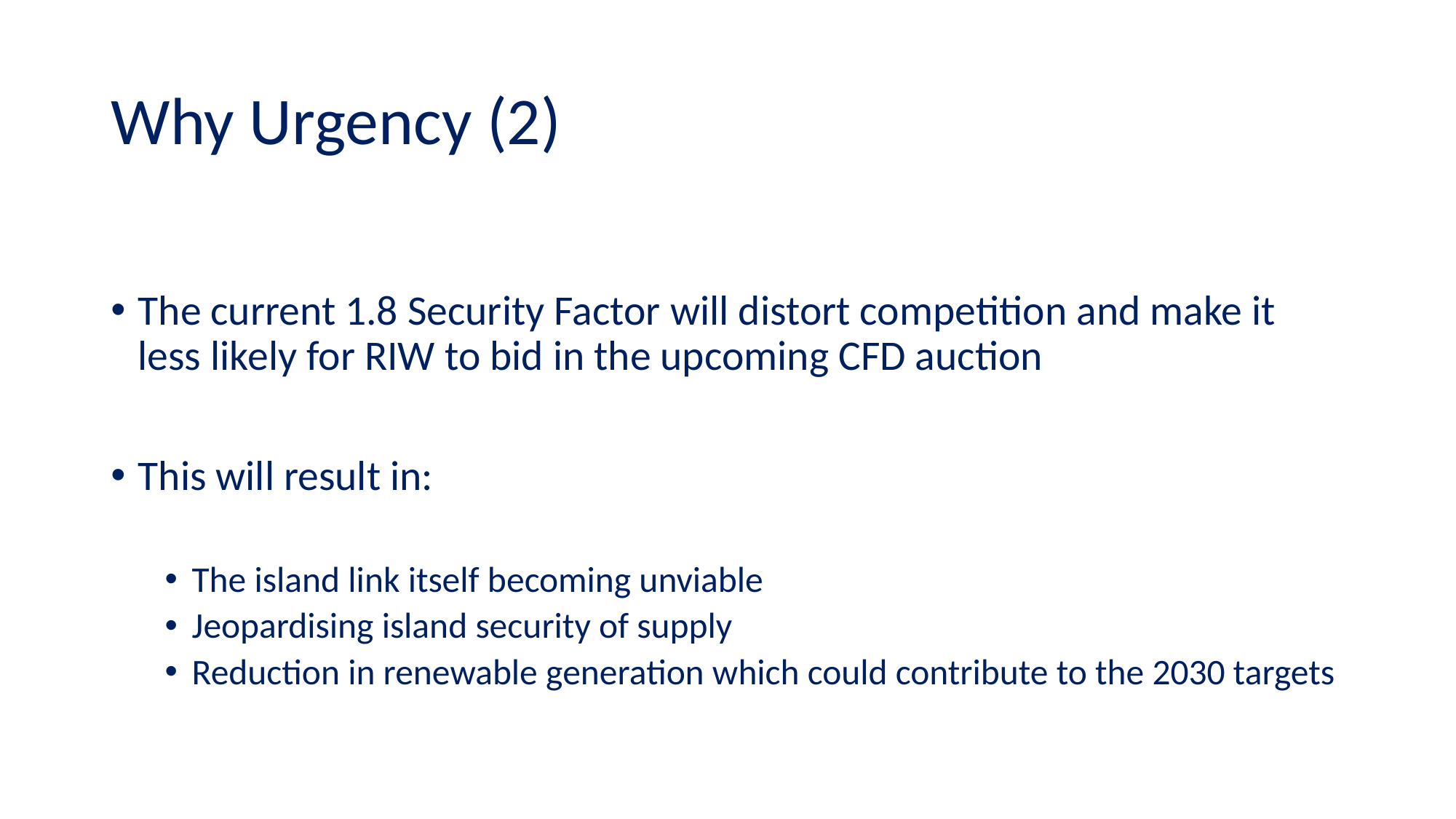

# Why Urgency (2)

The current 1.8 Security Factor will distort competition and make it less likely for RIW to bid in the upcoming CFD auction

This will result in:

The island link itself becoming unviable
Jeopardising island security of supply
Reduction in renewable generation which could contribute to the 2030 targets